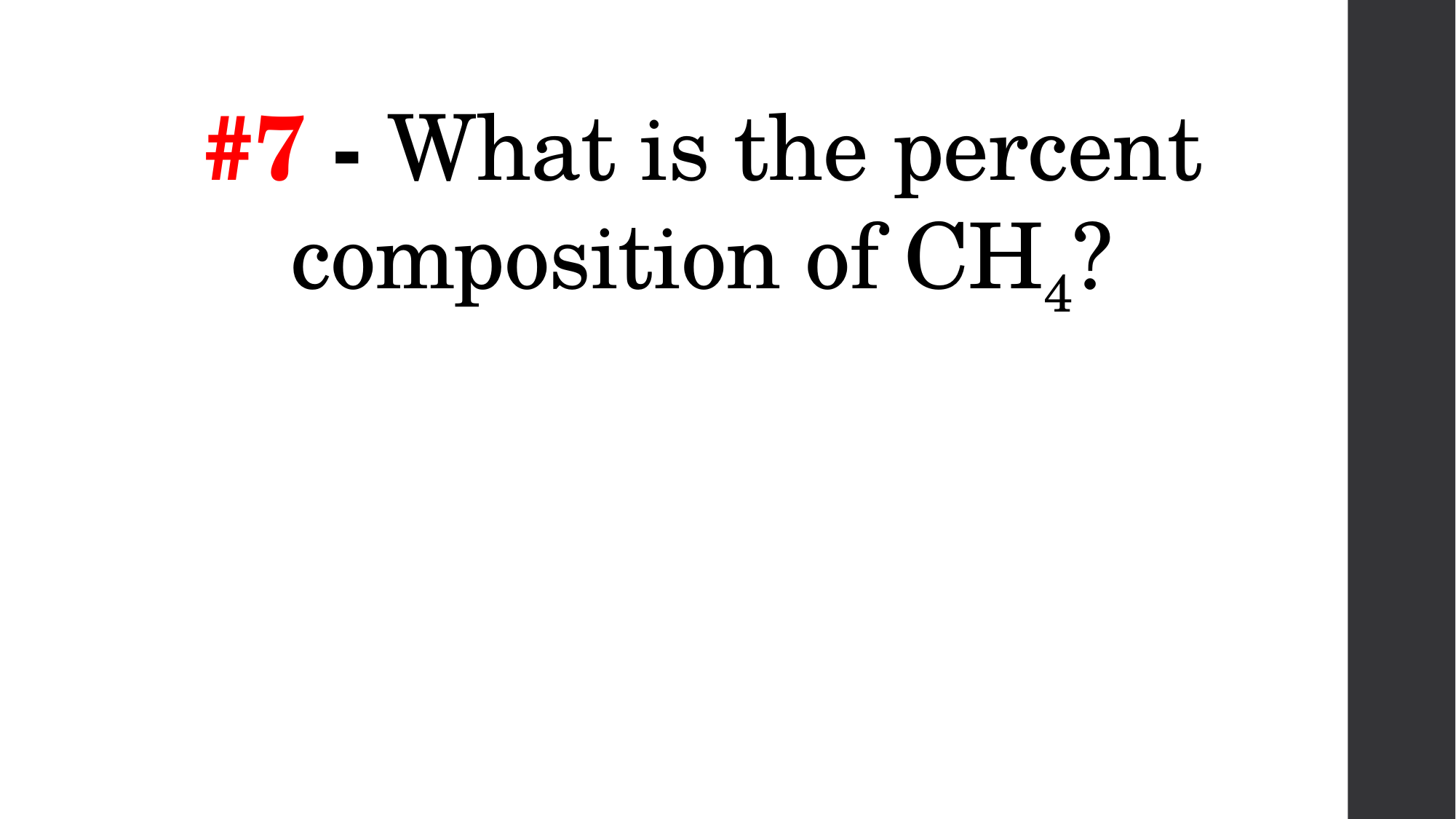

# #7 - What is the percent composition of CH4?